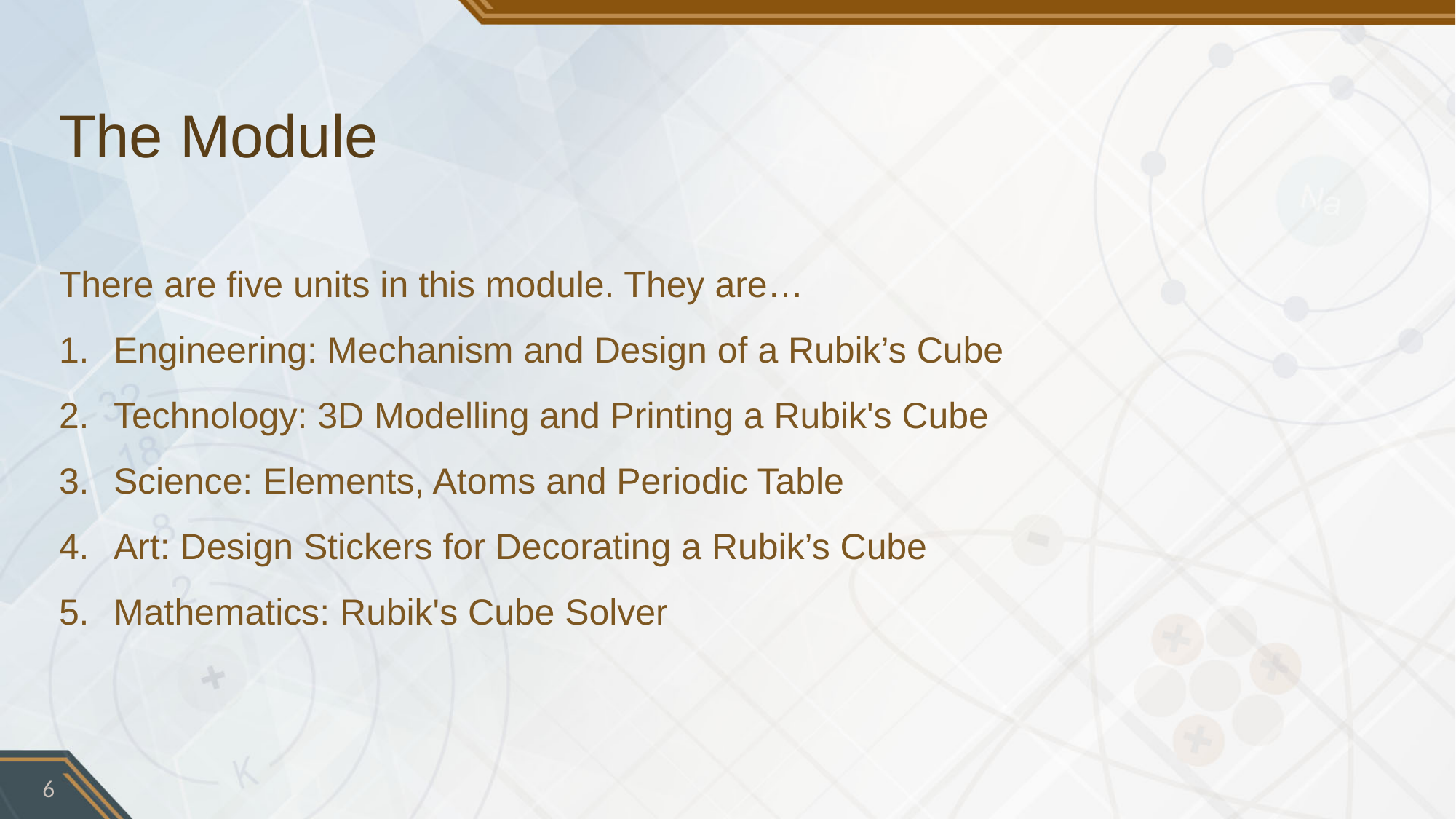

# The Module
There are five units in this module. They are…
Engineering: Mechanism and Design of a Rubik’s Cube
Technology: 3D Modelling and Printing a Rubik's Cube
Science: Elements, Atoms and Periodic Table
Art: Design Stickers for Decorating a Rubik’s Cube
Mathematics: Rubik's Cube Solver
6